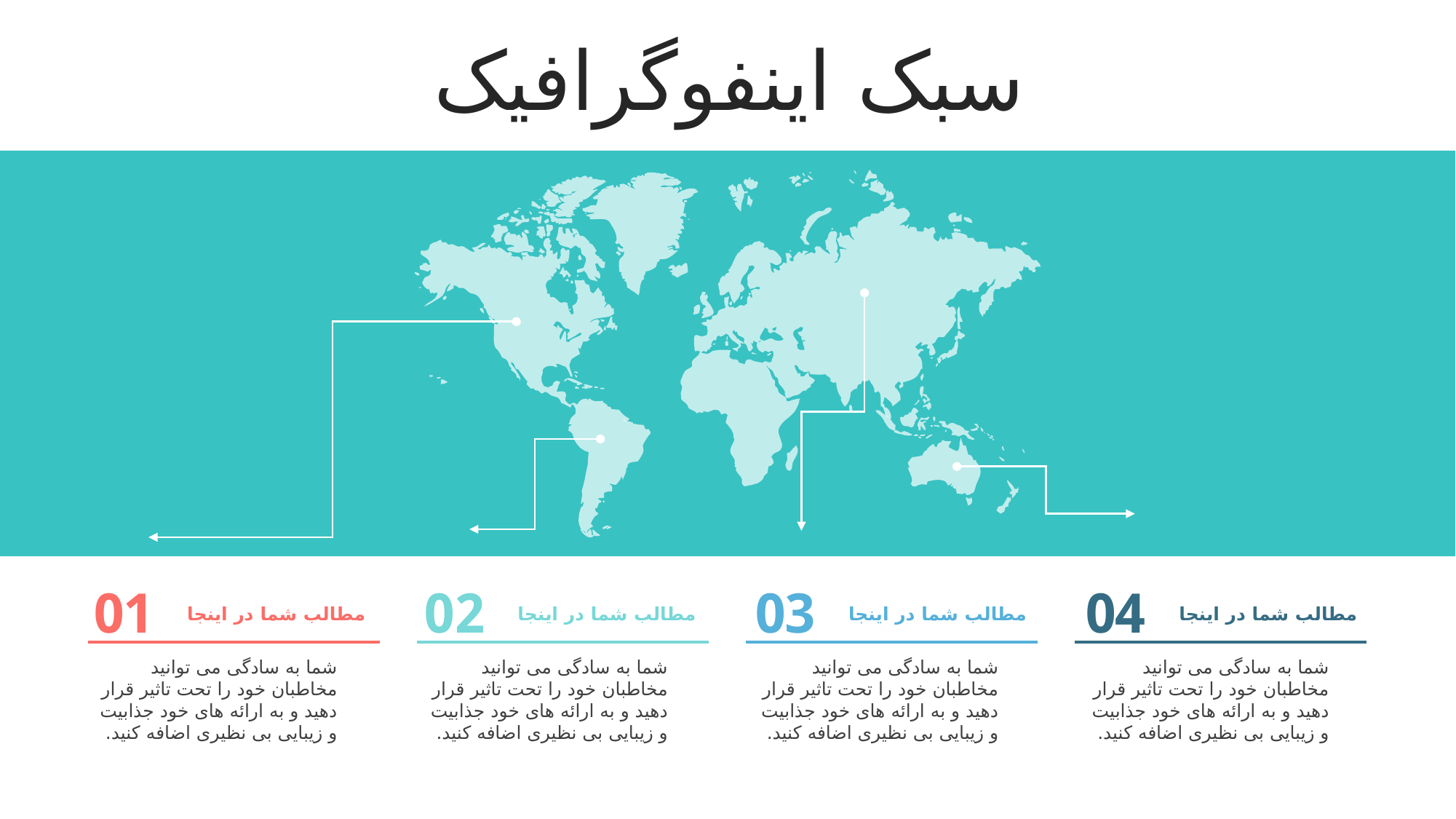

سبک اینفوگرافیک

01
مطالب شما در اینجا
شما به سادگی می توانید مخاطبان خود را تحت تاثیر قرار دهید و به ارائه های خود جذابیت و زیبایی بی نظیری اضافه کنید.
02
مطالب شما در اینجا
شما به سادگی می توانید مخاطبان خود را تحت تاثیر قرار دهید و به ارائه های خود جذابیت و زیبایی بی نظیری اضافه کنید.
03
مطالب شما در اینجا
شما به سادگی می توانید مخاطبان خود را تحت تاثیر قرار دهید و به ارائه های خود جذابیت و زیبایی بی نظیری اضافه کنید.
04
مطالب شما در اینجا
شما به سادگی می توانید مخاطبان خود را تحت تاثیر قرار دهید و به ارائه های خود جذابیت و زیبایی بی نظیری اضافه کنید.